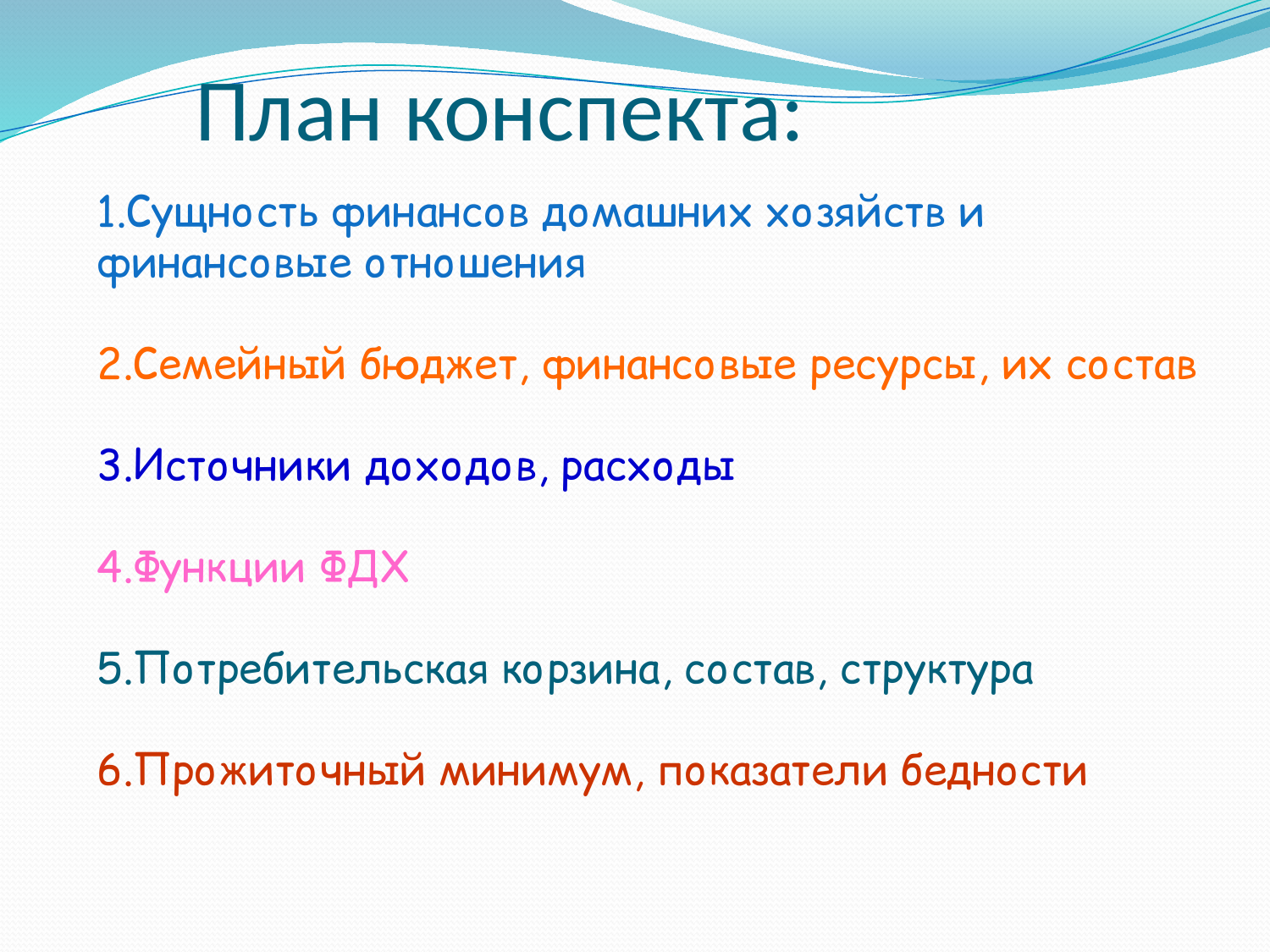

# План конспекта:
1.Сущность финансов домашних хозяйств и
финансовые отношения

2.Семейный бюджет, финансовые ресурсы, их состав

3.Источники доходов, расходы

4.Функции ФДХ

5.Потребительская корзина, состав, структура

6.Прожиточный минимум, показатели бедности